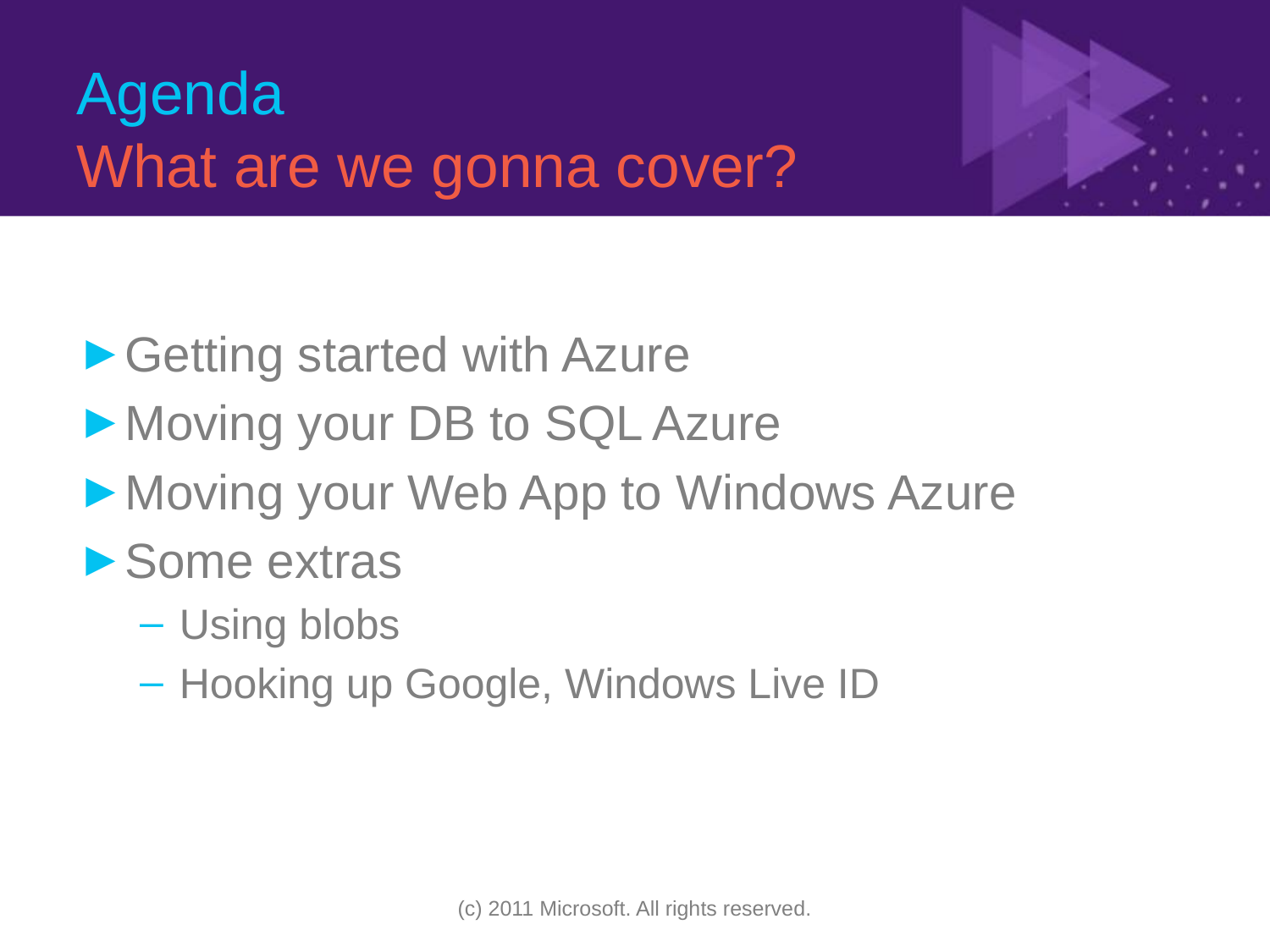

# Agenda What are we gonna cover?
Getting started with Azure
Moving your DB to SQL Azure
Moving your Web App to Windows Azure
Some extras
Using blobs
Hooking up Google, Windows Live ID
(c) 2011 Microsoft. All rights reserved.